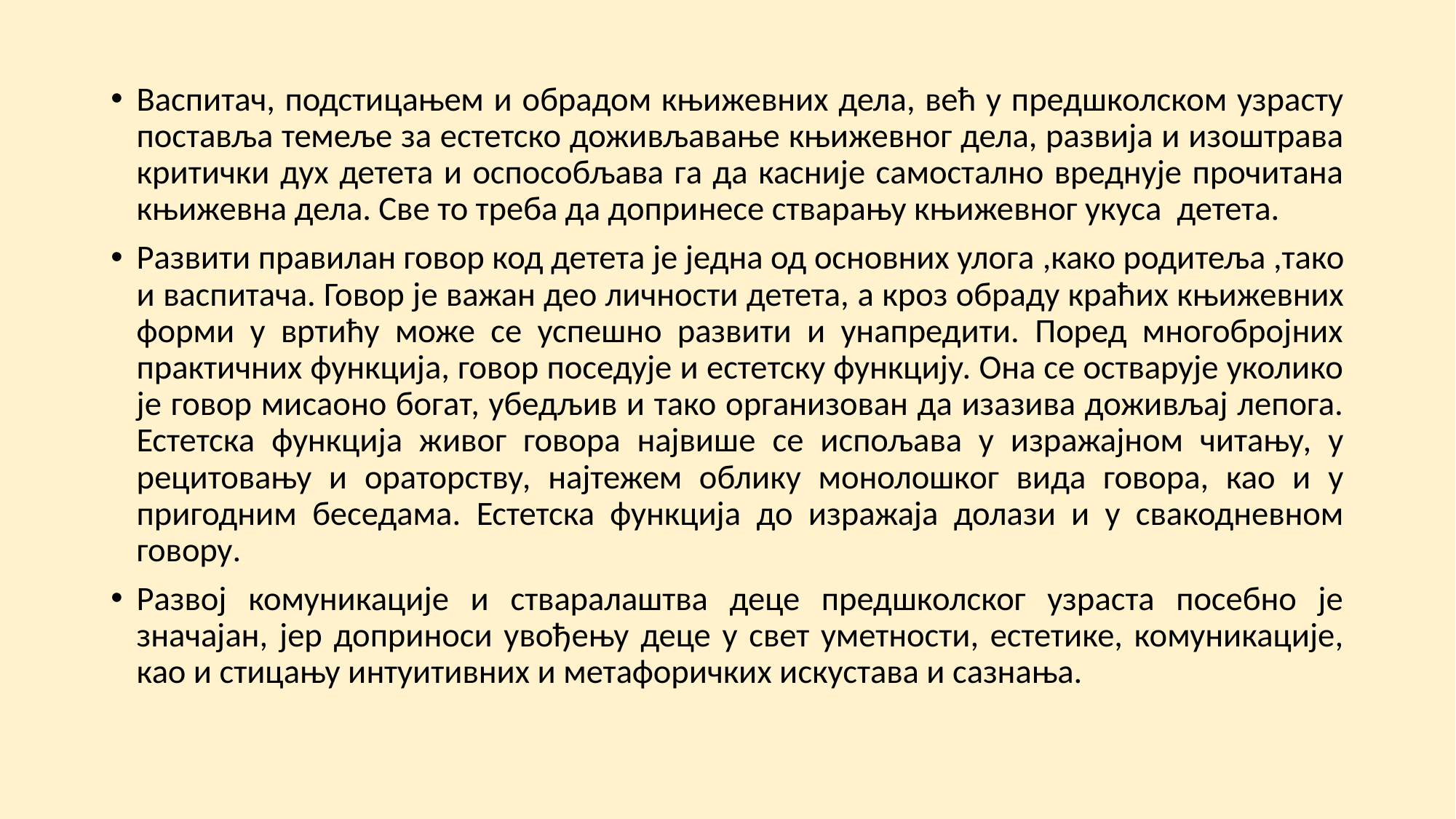

Васпитач, подстицањем и обрадом књижевних дела, већ у предшколском узрасту поставља темеље за естетско доживљавање књижевног дела, развија и изоштрава критички дух детета и оспособљава га да касније самостално вреднује прочитана књижевна дела. Све то треба да допринесе стварању књижевног укуса  детета.
Развити правилан говор код детета је једна од основних улога ,како родитеља ,тако и васпитача. Говор је важан део личности детета, а кроз обраду краћих књижевних форми у вртићу може се успешно развити и унапредити. Поред многобројних практичних функција, говор поседује и естетску функцију. Она се остварује уколико је говор мисаоно богат, убедљив и тако организован да изазива доживљај лепога. Естетска функција живог говора највише се испољава у изражајном читању, у рецитовању и ораторству, најтежем облику монолошког вида говора, као и у пригодним беседама. Естетска функција до изражаја долази и у свакодневном говору.
Развој комуникације и стваралаштва деце предшколског узраста посебно је значајан, јер доприноси увођењу деце у свет уметности, естетике, комуникације, као и стицању интуитивних и метафоричких искустава и сазнања.